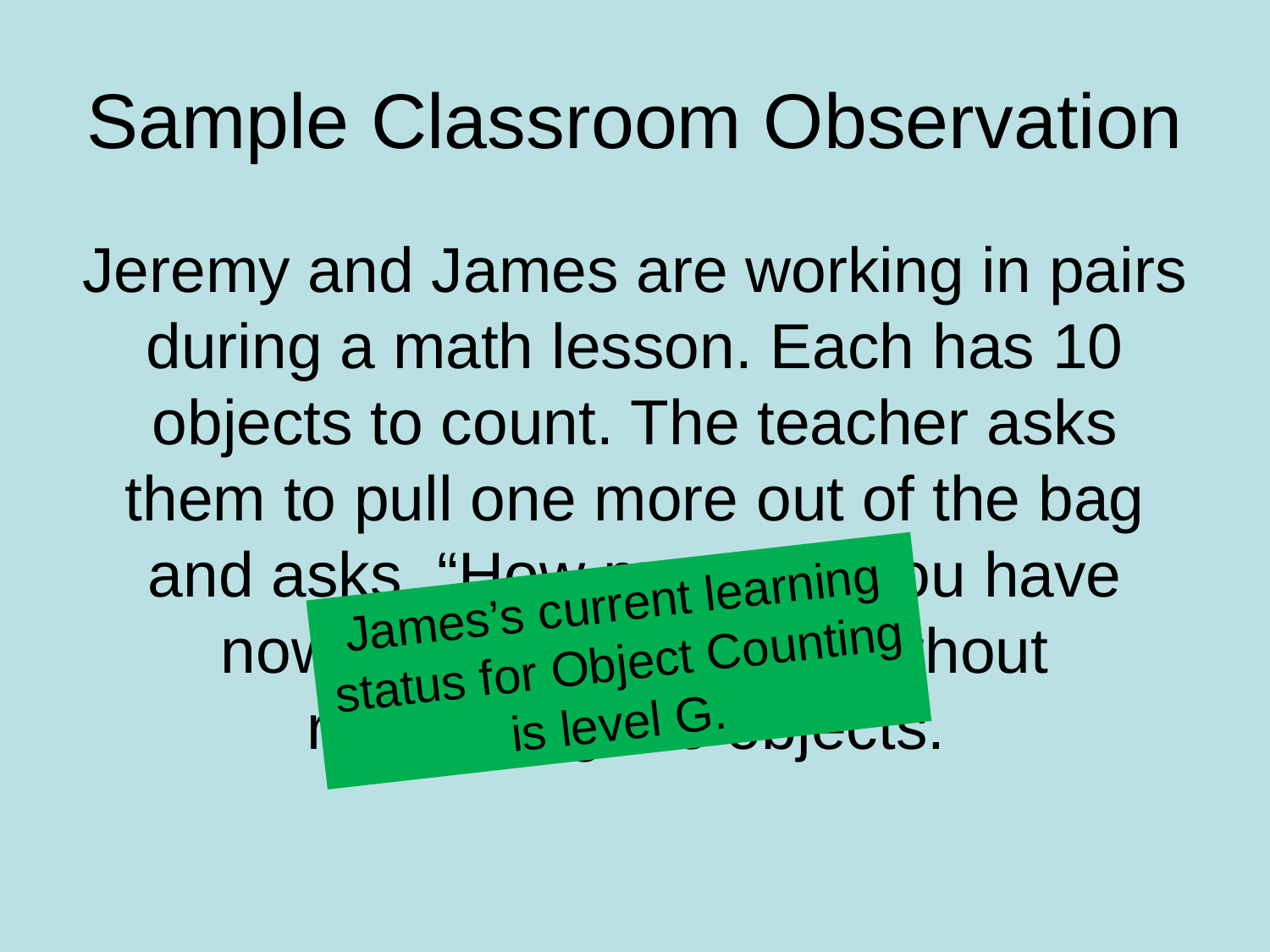

# Sample Classroom Observation
Jeremy and James are working in pairs during a math lesson. Each has 10 objects to count. The teacher asks them to pull one more out of the bag and asks, “How many do you have now?” James says 11 without recounting the objects.
James’s current learning status for Object Counting is level G.